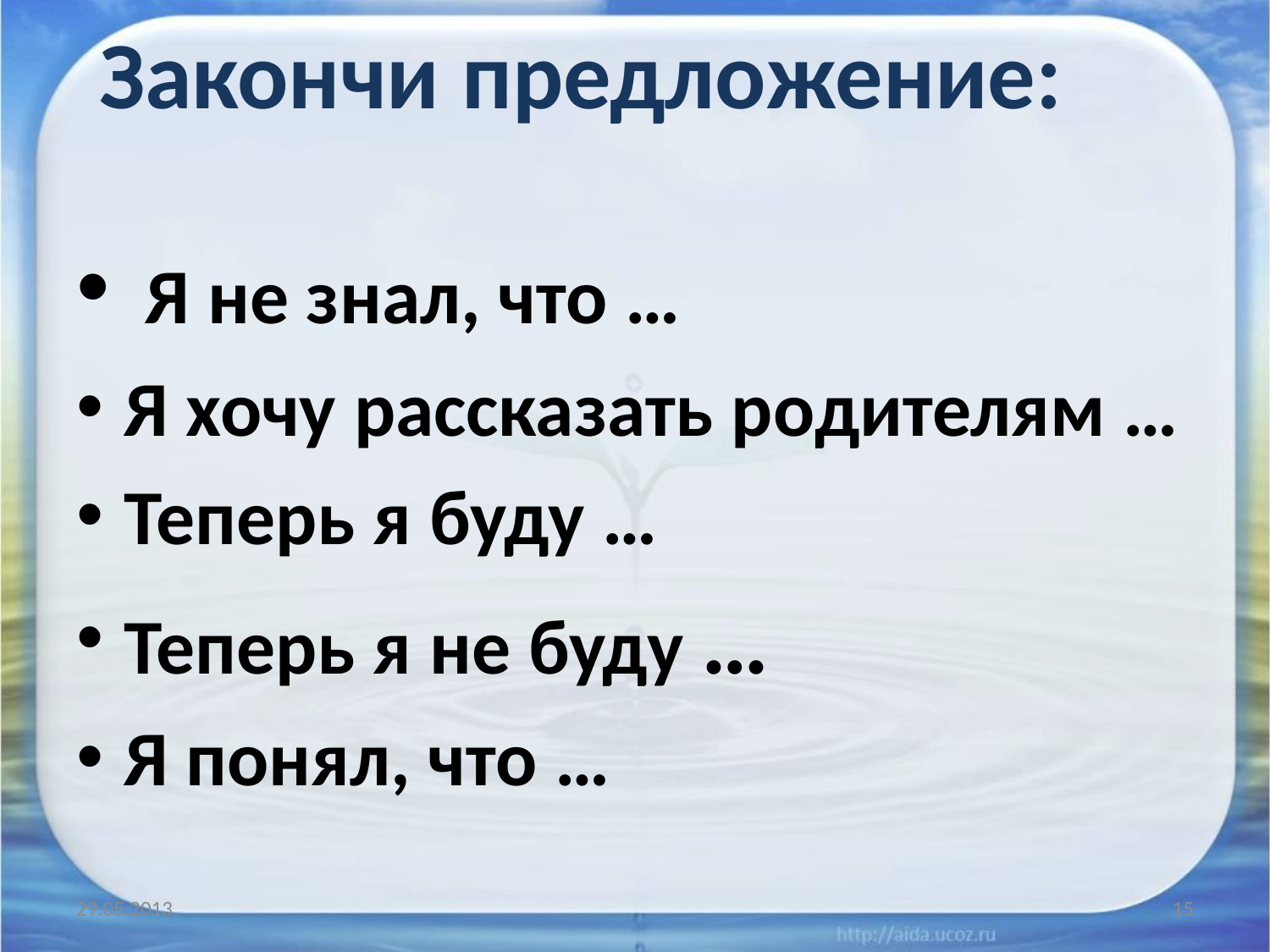

# Закончи предложение:
 Я не знал, что …
Я хочу рассказать родителям …
Теперь я буду …
Теперь я не буду …
Я понял, что …
29.05.2013
15